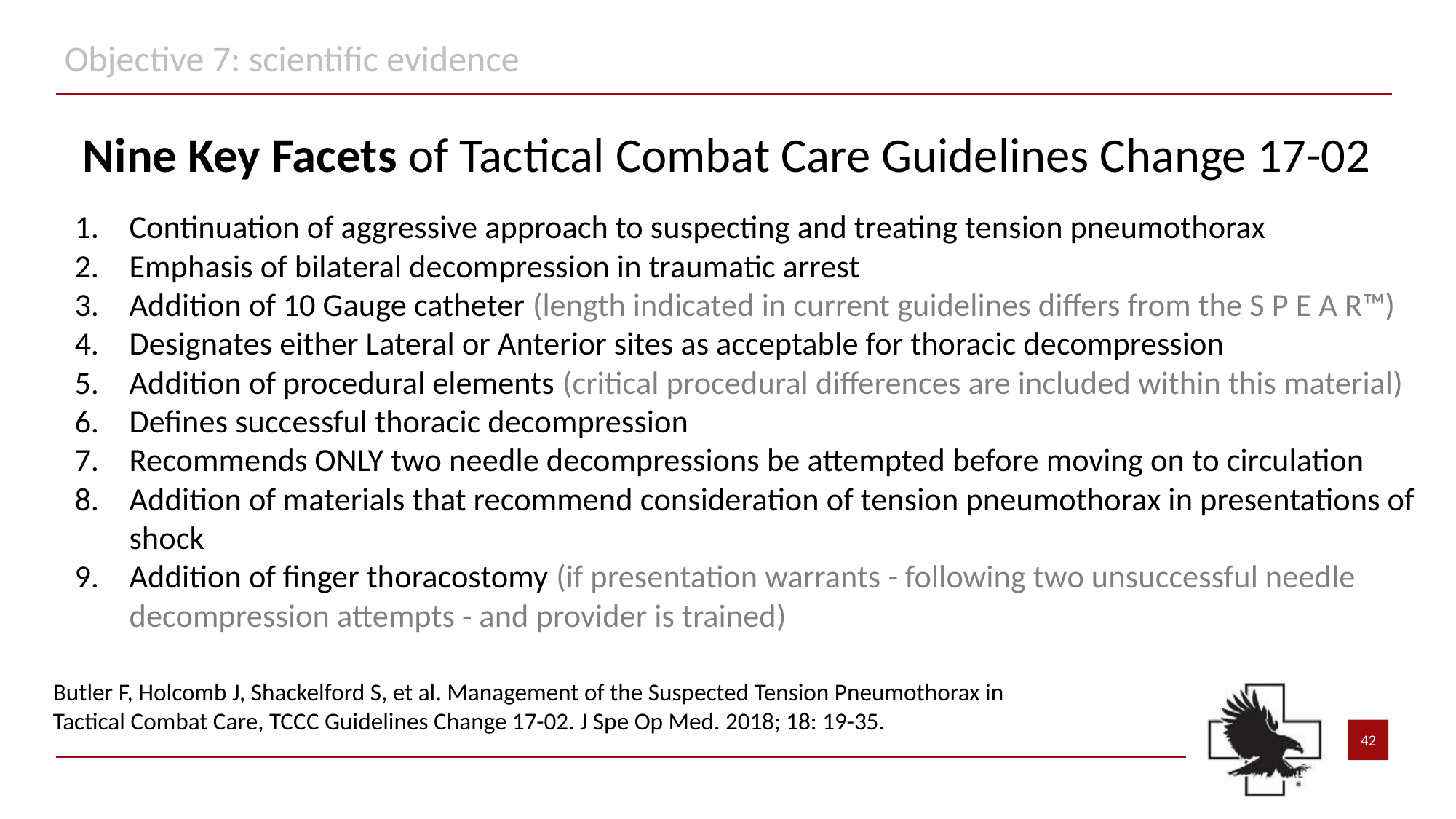

Objective 7: scientific evidence
 Nine Key Facets of Tactical Combat Care Guidelines Change 17-02

Continuation of aggressive approach to suspecting and treating tension pneumothorax
Emphasis of bilateral decompression in traumatic arrest
Addition of 10 Gauge catheter (length indicated in current guidelines differs from the S P E A R™)
Designates either Lateral or Anterior sites as acceptable for thoracic decompression
Addition of procedural elements (critical procedural differences are included within this material)
Defines successful thoracic decompression
Recommends ONLY two needle decompressions be attempted before moving on to circulation
Addition of materials that recommend consideration of tension pneumothorax in presentations of shock
Addition of finger thoracostomy (if presentation warrants - following two unsuccessful needle decompression attempts - and provider is trained)
Butler F, Holcomb J, Shackelford S, et al. Management of the Suspected Tension Pneumothorax in Tactical Combat Care, TCCC Guidelines Change 17-02. J Spe Op Med. 2018; 18: 19-35.
42